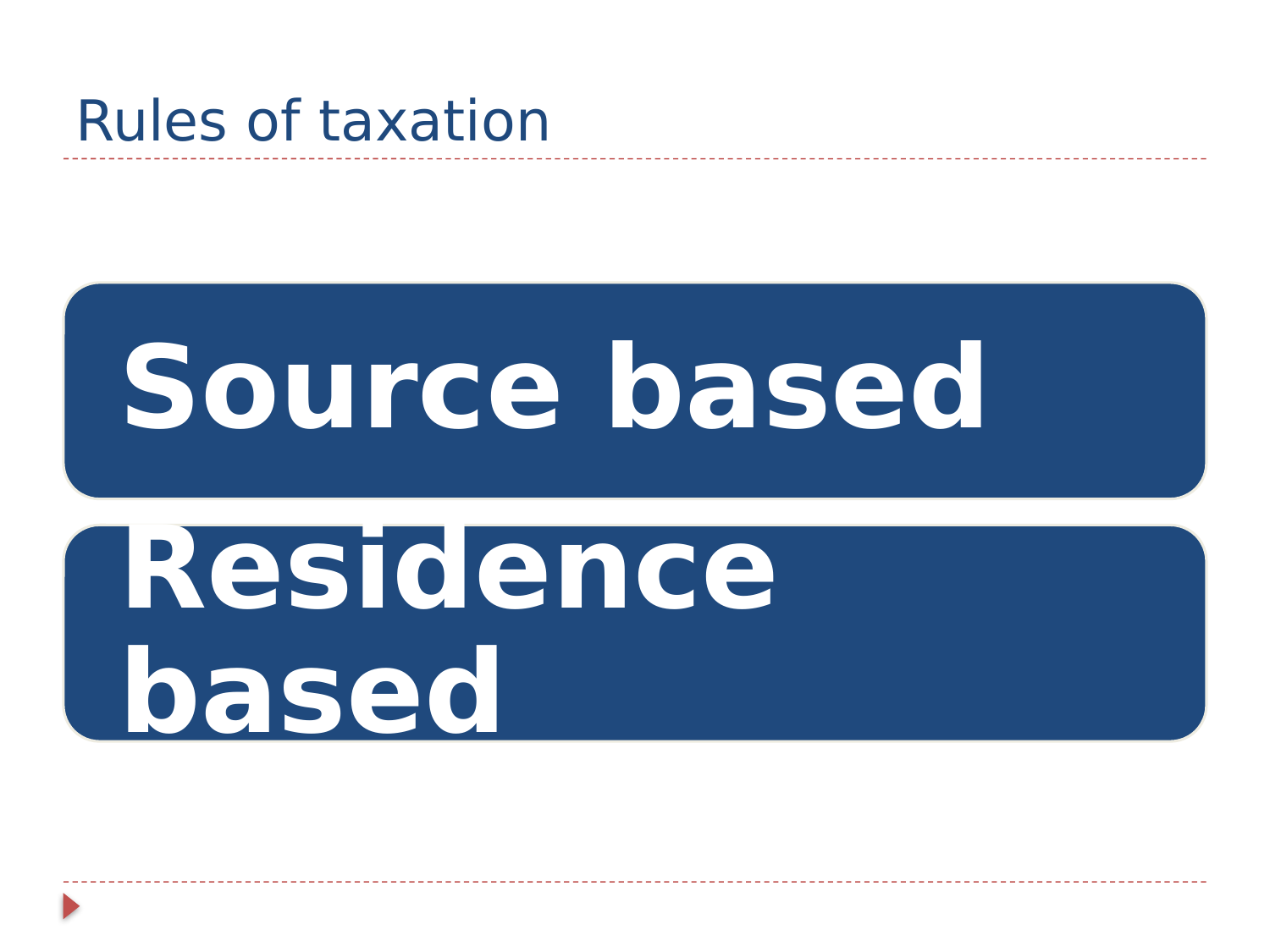

# Rules of taxation
Source based
Residence based